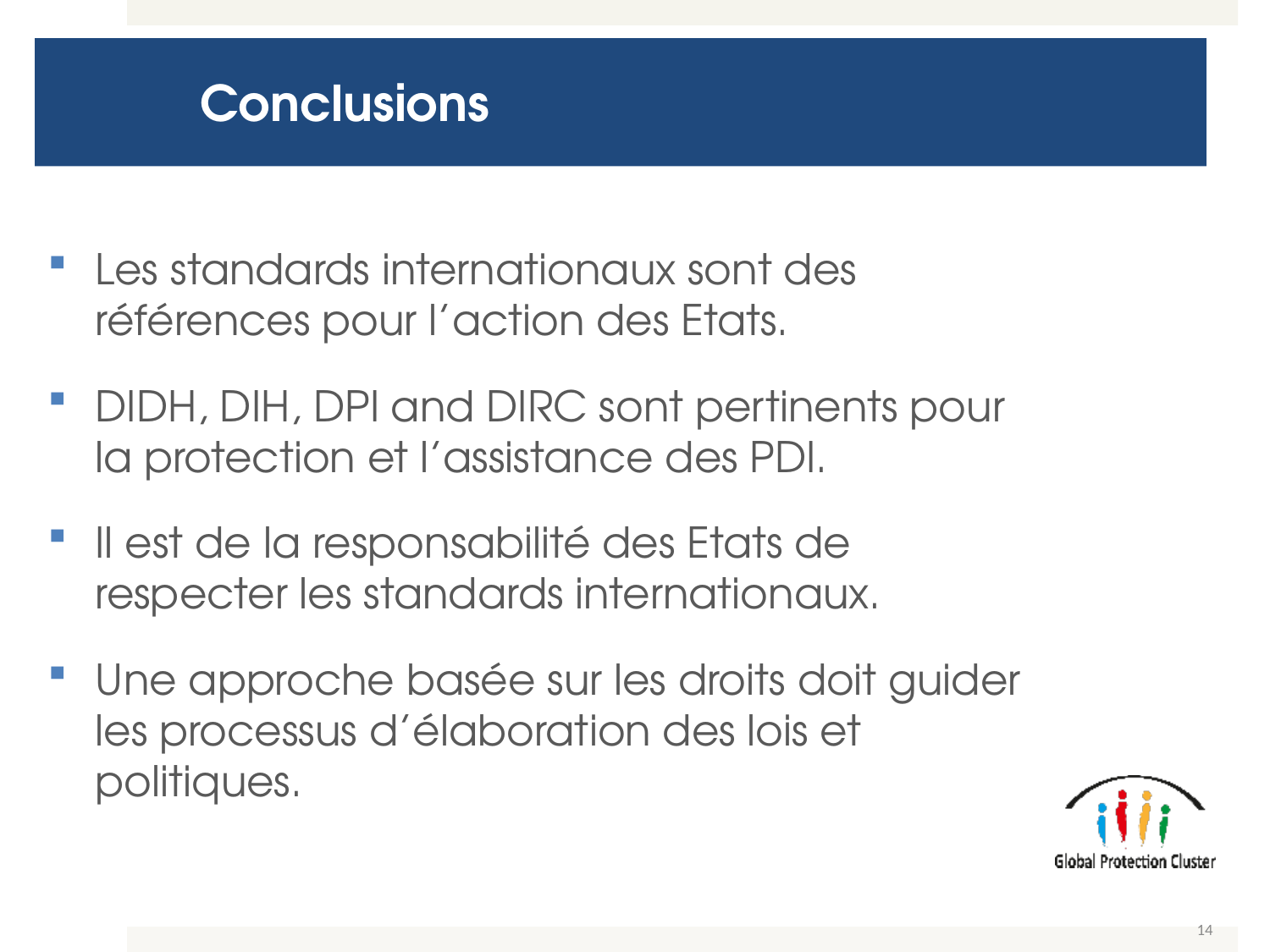

# Conclusions
Les standards internationaux sont des références pour l’action des Etats.
DIDH, DIH, DPI and DIRC sont pertinents pour la protection et l’assistance des PDI.
Il est de la responsabilité des Etats de respecter les standards internationaux.
Une approche basée sur les droits doit guider les processus d’élaboration des lois et politiques.